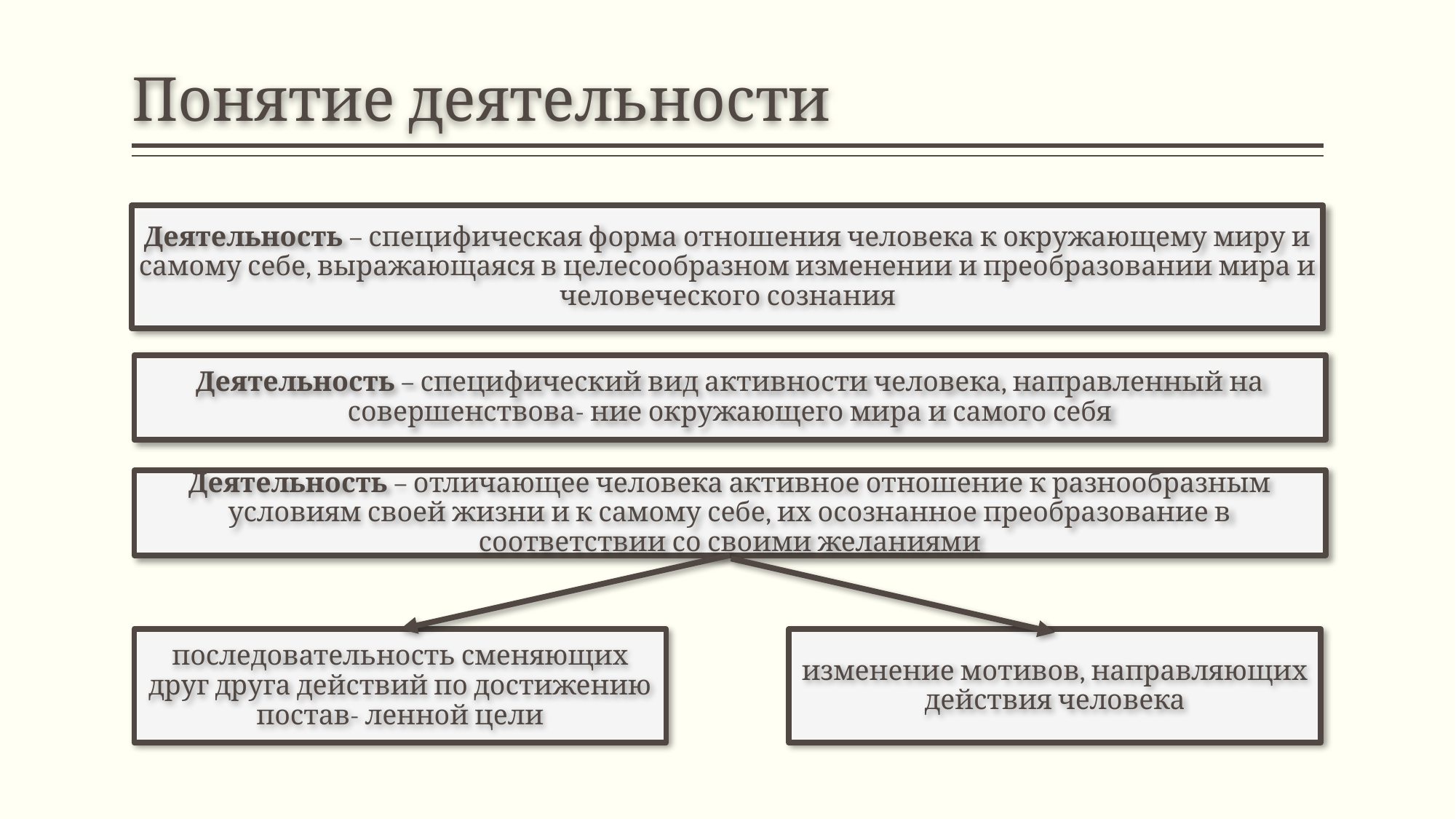

# Понятие деятельности

Деятельность – специфическая форма отношения человека к окружающему миру и самому себе, выражающаяся в целесообразном изменении и преобразовании мира и человеческого сознания

Деятельность – специфический вид активности человека, направленный на совершенствова- ние окружающего мира и самого себя

Деятельность – отличающее человека активное отношение к разнообразным условиям своей жизни и к самому себе, их осознанное преобразование в соответствии со своими желаниями

последовательность сменяющих друг друга действий по достижению постав- ленной цели

изменение мотивов, направляющих действия человека